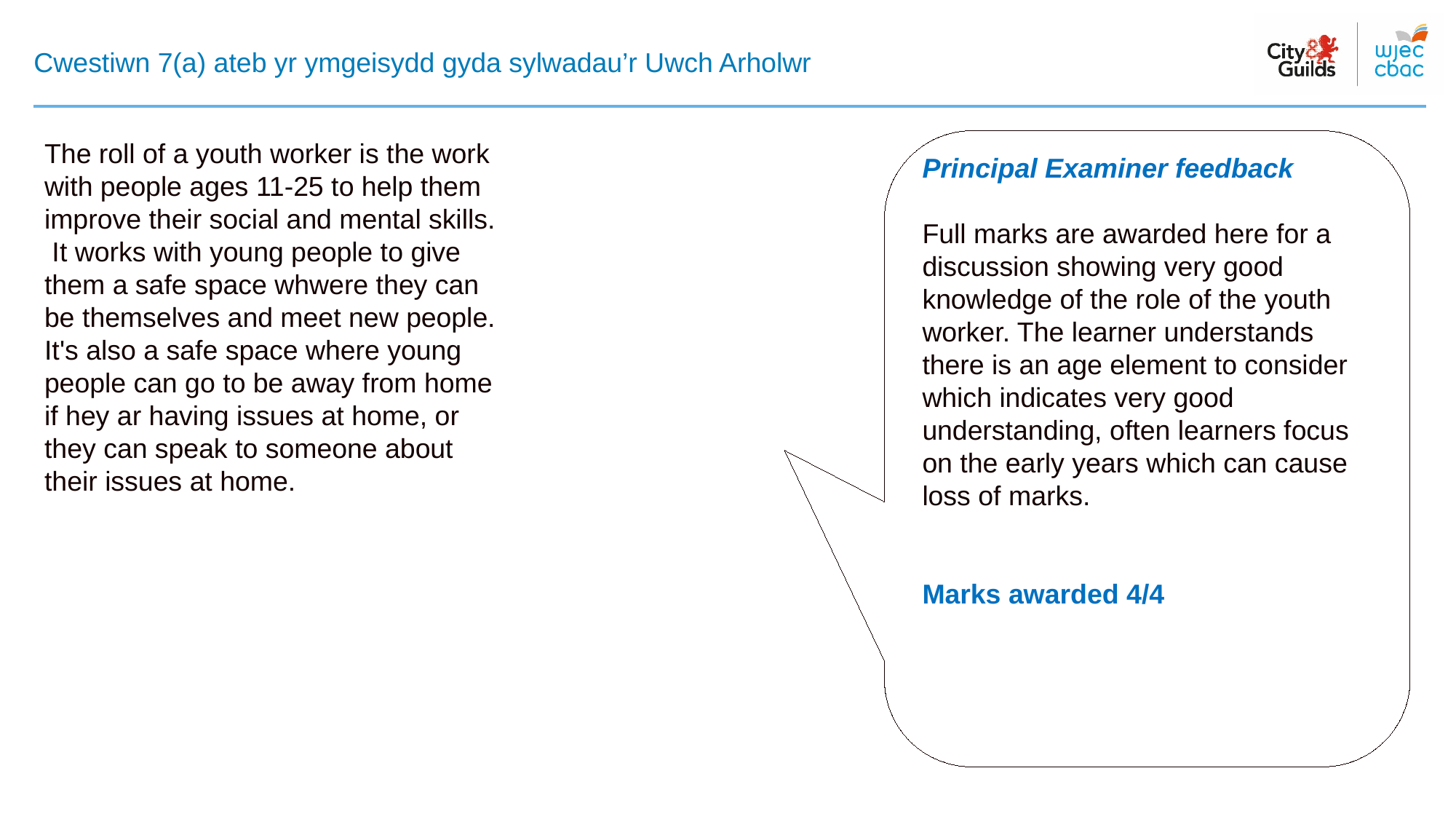

# Cwestiwn 7(a) ateb yr ymgeisydd gyda sylwadau’r Uwch Arholwr
The roll of a youth worker is the work with people ages 11-25 to help them improve their social and mental skills.  It works with young people to give them a safe space whwere they can be themselves and meet new people. It's also a safe space where young people can go to be away from home if hey ar having issues at home, or they can speak to someone about their issues at home.

Principal Examiner feedback
Full marks are awarded here for a  discussion showing very good knowledge of the role of the youth worker. The learner understands there is an age element to consider which indicates very good understanding, often learners focus on the early years which can cause loss of marks.

Marks awarded 4/4